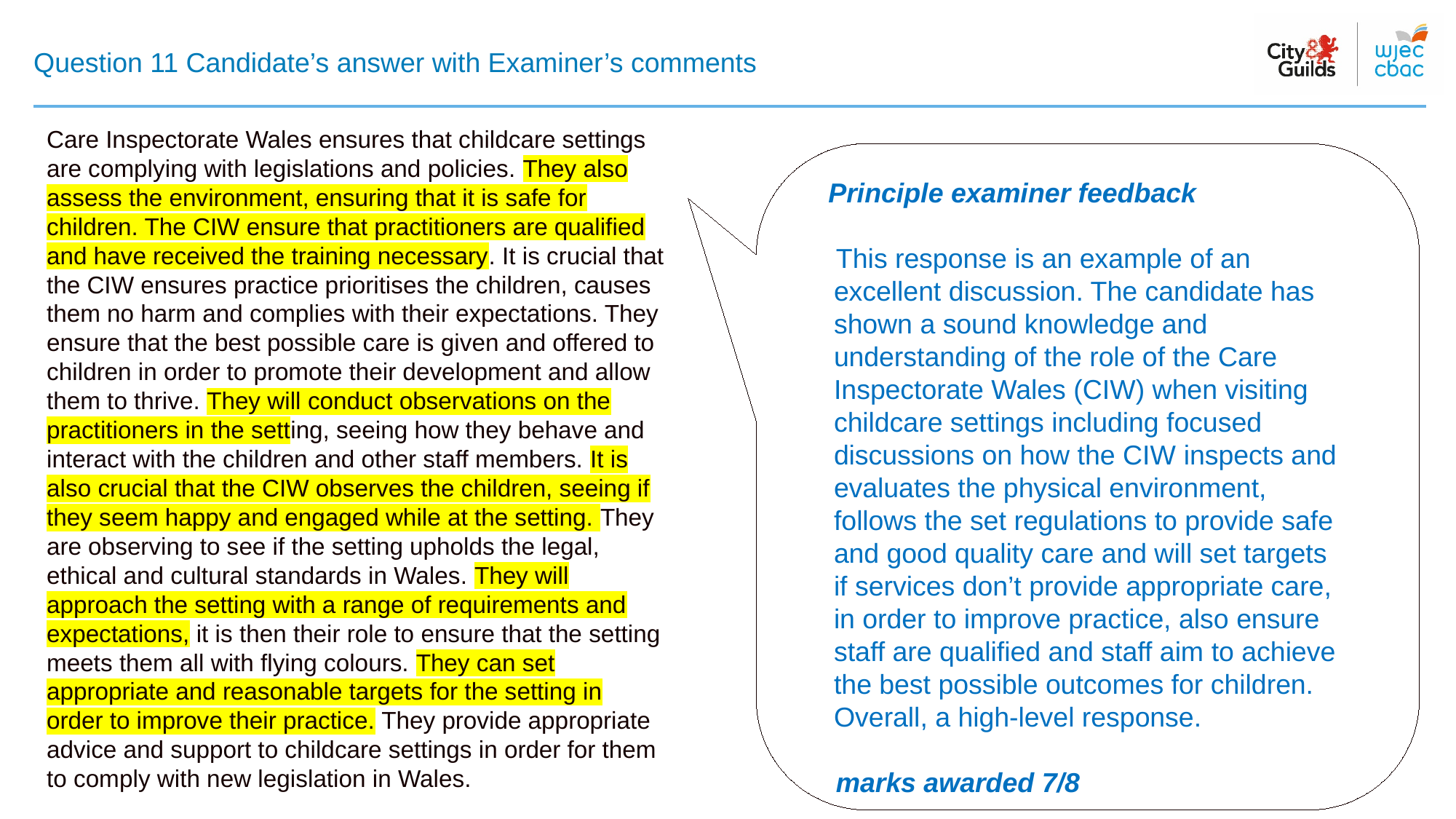

# Question 11 Candidate’s answer with Examiner’s comments
Care Inspectorate Wales ensures that childcare settings are complying with legislations and policies. They also assess the environment, ensuring that it is safe for children. The CIW ensure that practitioners are qualified and have received the training necessary. It is crucial that the CIW ensures practice prioritises the children, causes them no harm and complies with their expectations. They ensure that the best possible care is given and offered to children in order to promote their development and allow them to thrive. They will conduct observations on the practitioners in the setting, seeing how they behave and interact with the children and other staff members. It is also crucial that the CIW observes the children, seeing if they seem happy and engaged while at the setting. They are observing to see if the setting upholds the legal, ethical and cultural standards in Wales. They will approach the setting with a range of requirements and expectations, it is then their role to ensure that the setting meets them all with flying colours. They can set appropriate and reasonable targets for the setting in order to improve their practice. They provide appropriate advice and support to childcare settings in order for them to comply with new legislation in Wales.

  Principle examiner feedback​
​
   This response is an example of an excellent discussion. The candidate has shown a sound knowledge and understanding of the role of the Care Inspectorate Wales (CIW) when visiting childcare settings including focused discussions on how the CIW inspects and evaluates the physical environment, follows the set regulations to provide safe and good quality care and will set targets if services don’t provide appropriate care, in order to improve practice, also ensure staff are qualified and staff aim to achieve the best possible outcomes for children. Overall, a high-level response.

   marks awarded 7/8